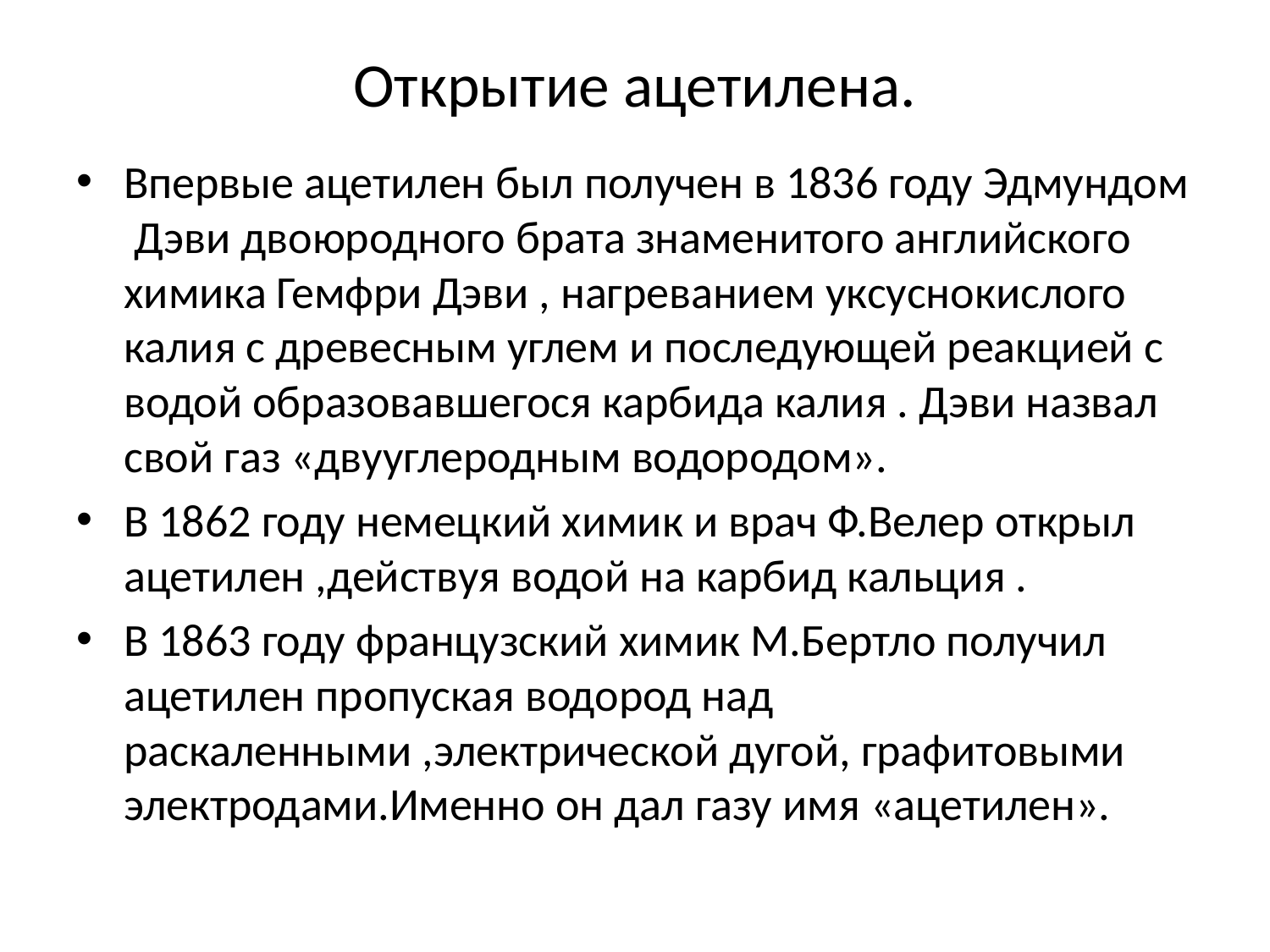

# Открытие ацетилена.
Впервые ацетилен был получен в 1836 году Эдмундом  Дэви двоюродного брата знаменитого английского химика Гемфри Дэви , нагреванием уксуснокислого калия с древесным углем и последующей реакцией с водой образовавшегося карбида калия . Дэви назвал свой газ «двууглеродным водородом».
В 1862 году немецкий химик и врач Ф.Велер открыл ацетилен ,действуя водой на карбид кальция .
В 1863 году французский химик М.Бертло получил ацетилен пропуская водород над раскаленными ,электрической дугой, графитовыми электродами.Именно он дал газу имя «ацетилен».